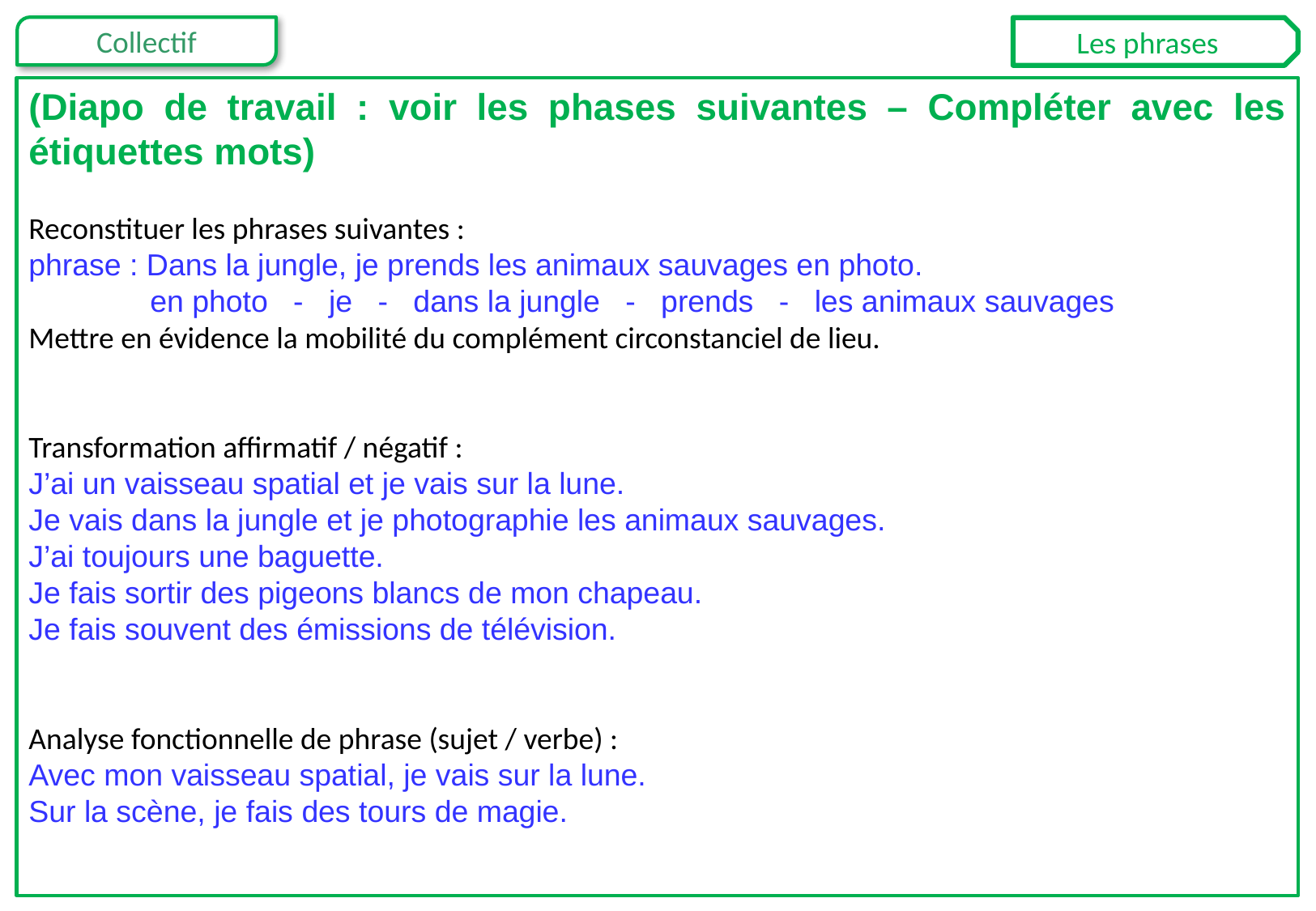

Les phrases
(Diapo de travail : voir les phases suivantes – Compléter avec les étiquettes mots)

Reconstituer les phrases suivantes :
phrase : Dans la jungle, je prends les animaux sauvages en photo.
	en photo   -   je   -   dans la jungle   -   prends   -   les animaux sauvages
Mettre en évidence la mobilité du complément circonstanciel de lieu.

Transformation affirmatif / négatif :
J’ai un vaisseau spatial et je vais sur la lune.
Je vais dans la jungle et je photographie les animaux sauvages.
J’ai toujours une baguette.
Je fais sortir des pigeons blancs de mon chapeau.
Je fais souvent des émissions de télévision.

Analyse fonctionnelle de phrase (sujet / verbe) :
Avec mon vaisseau spatial, je vais sur la lune.
Sur la scène, je fais des tours de magie.